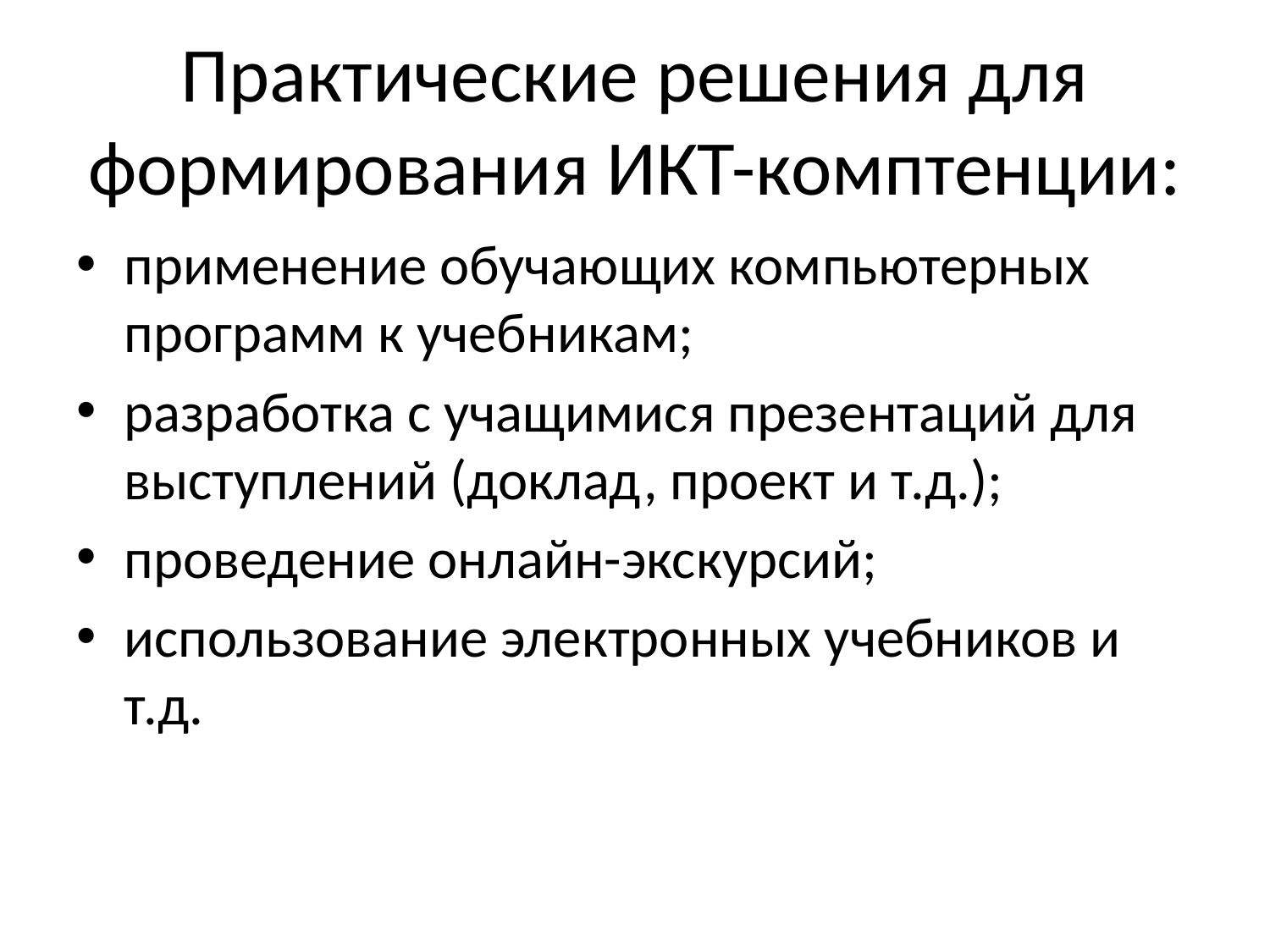

# Практические решения для формирования ИКТ-комптенции:
применение обучающих компьютерных программ к учебникам;
разработка с учащимися презентаций для выступлений (доклад, проект и т.д.);
проведение онлайн-экскурсий;
использование электронных учебников и т.д.